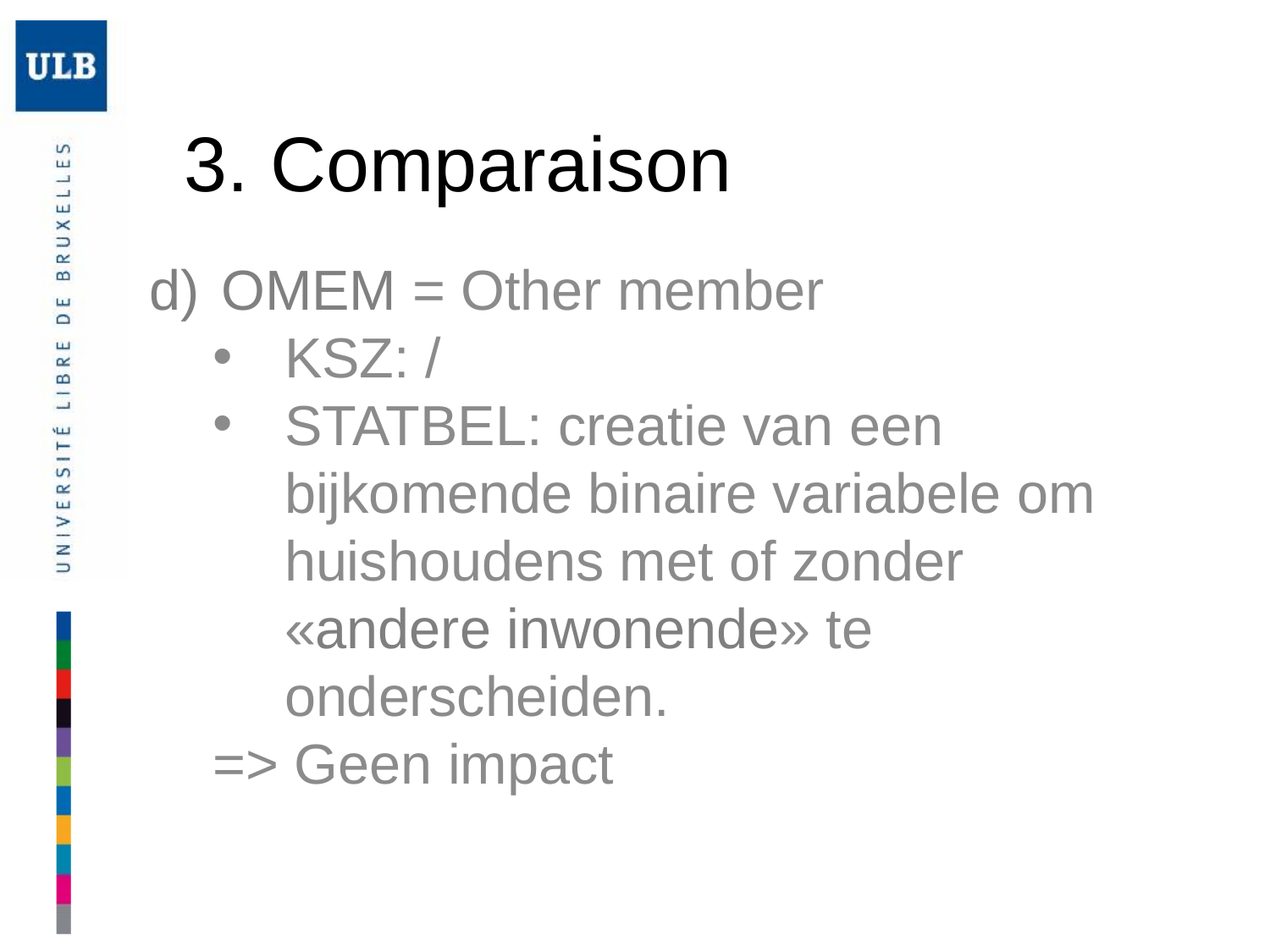

# 3. Comparaison
OMEM = Other member
KSZ: /
STATBEL: creatie van een bijkomende binaire variabele om huishoudens met of zonder «andere inwonende» te onderscheiden.
=> Geen impact